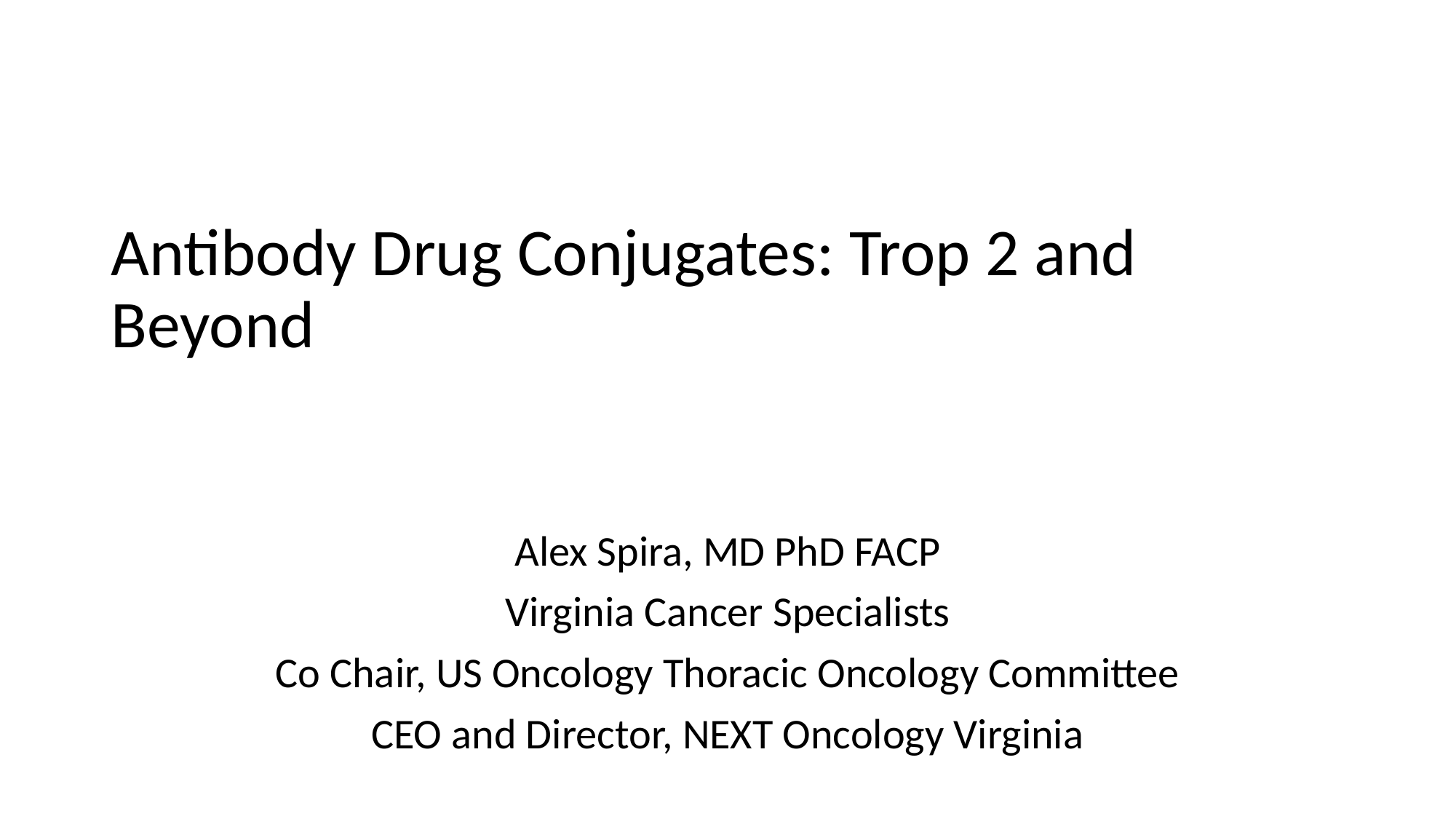

# Antibody Drug Conjugates: Trop 2 and Beyond

Alex Spira, MD PhD FACP
Virginia Cancer Specialists
Co Chair, US Oncology Thoracic Oncology Committee
CEO and Director, NEXT Oncology Virginia